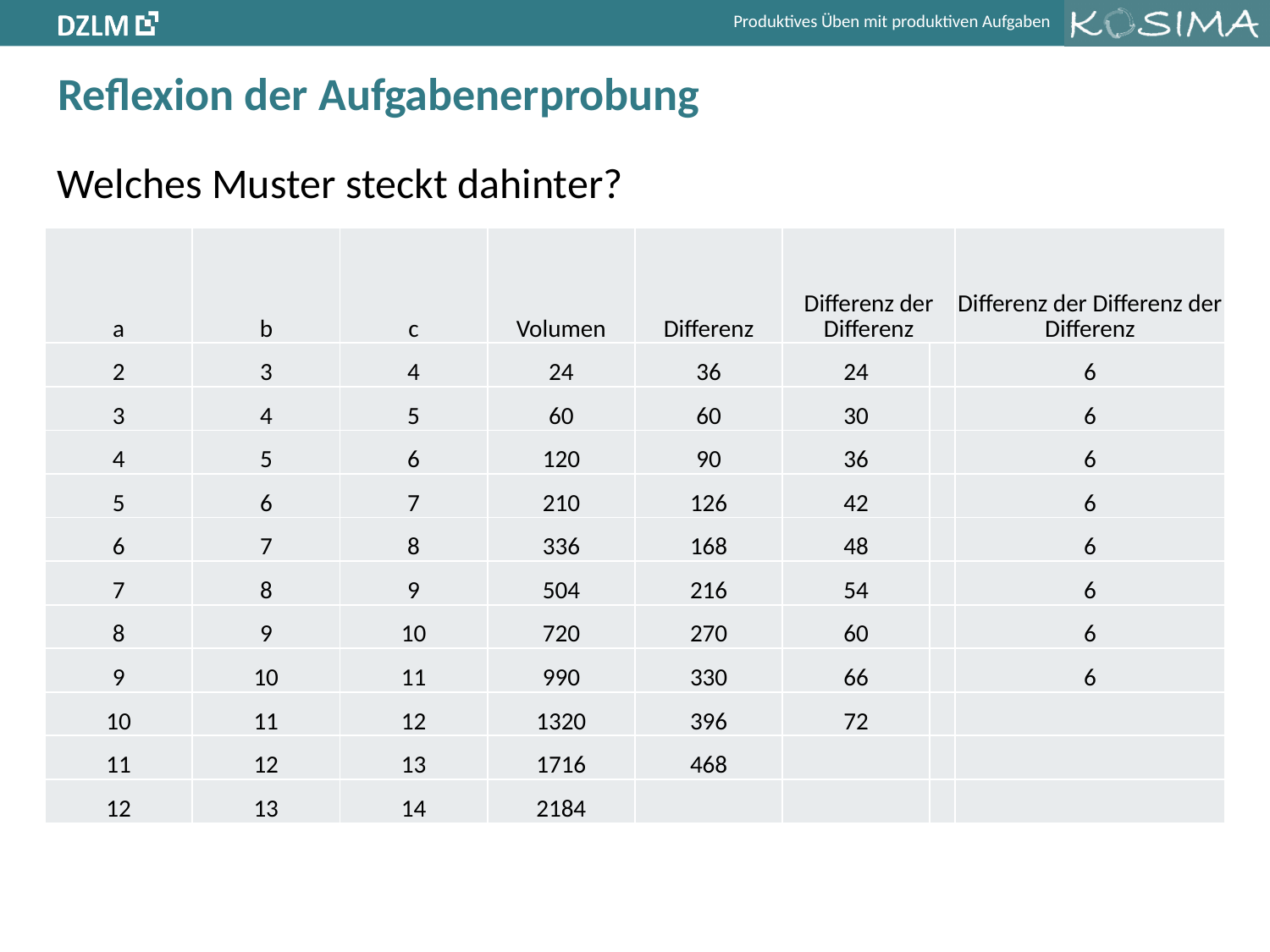

# Reflexion der Aufgabenerprobung
Welches Muster steckt dahinter?
| a | b | c | Volumen | Differenz | Differenz der Differenz |  | Differenz der Differenz der Differenz |
| --- | --- | --- | --- | --- | --- | --- | --- |
| 2 | 3 | 4 | 24 | 36 | 24 |  | 6 |
| 3 | 4 | 5 | 60 | 60 | 30 |  | 6 |
| 4 | 5 | 6 | 120 | 90 | 36 |  | 6 |
| 5 | 6 | 7 | 210 | 126 | 42 |  | 6 |
| 6 | 7 | 8 | 336 | 168 | 48 |  | 6 |
| 7 | 8 | 9 | 504 | 216 | 54 |  | 6 |
| 8 | 9 | 10 | 720 | 270 | 60 |  | 6 |
| 9 | 10 | 11 | 990 | 330 | 66 |  | 6 |
| 10 | 11 | 12 | 1320 | 396 | 72 |  |  |
| 11 | 12 | 13 | 1716 | 468 |  |  |  |
| 12 | 13 | 14 | 2184 |  |  |  |  |